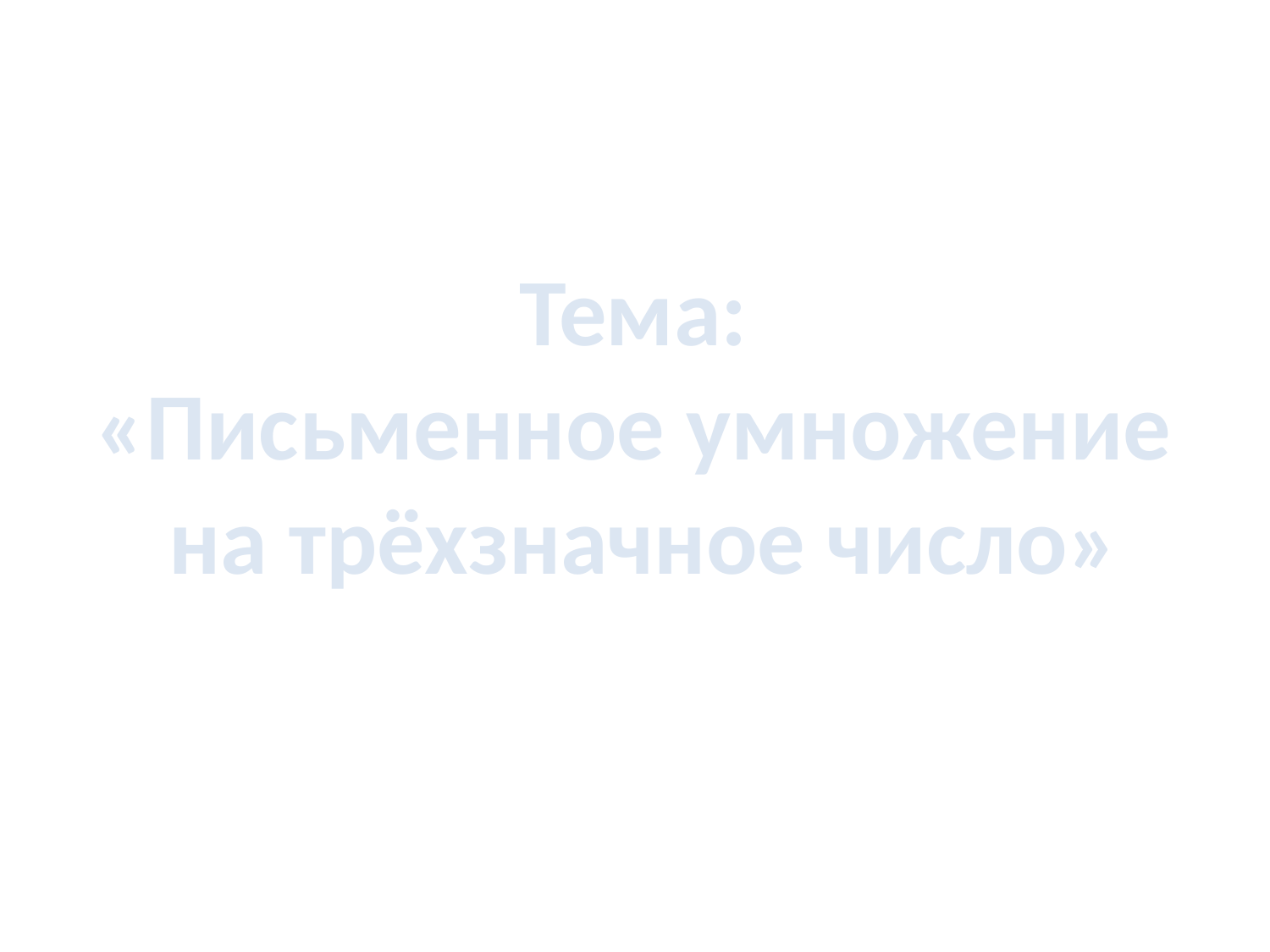

# Тема: «Письменное умножение на трёхзначное число»